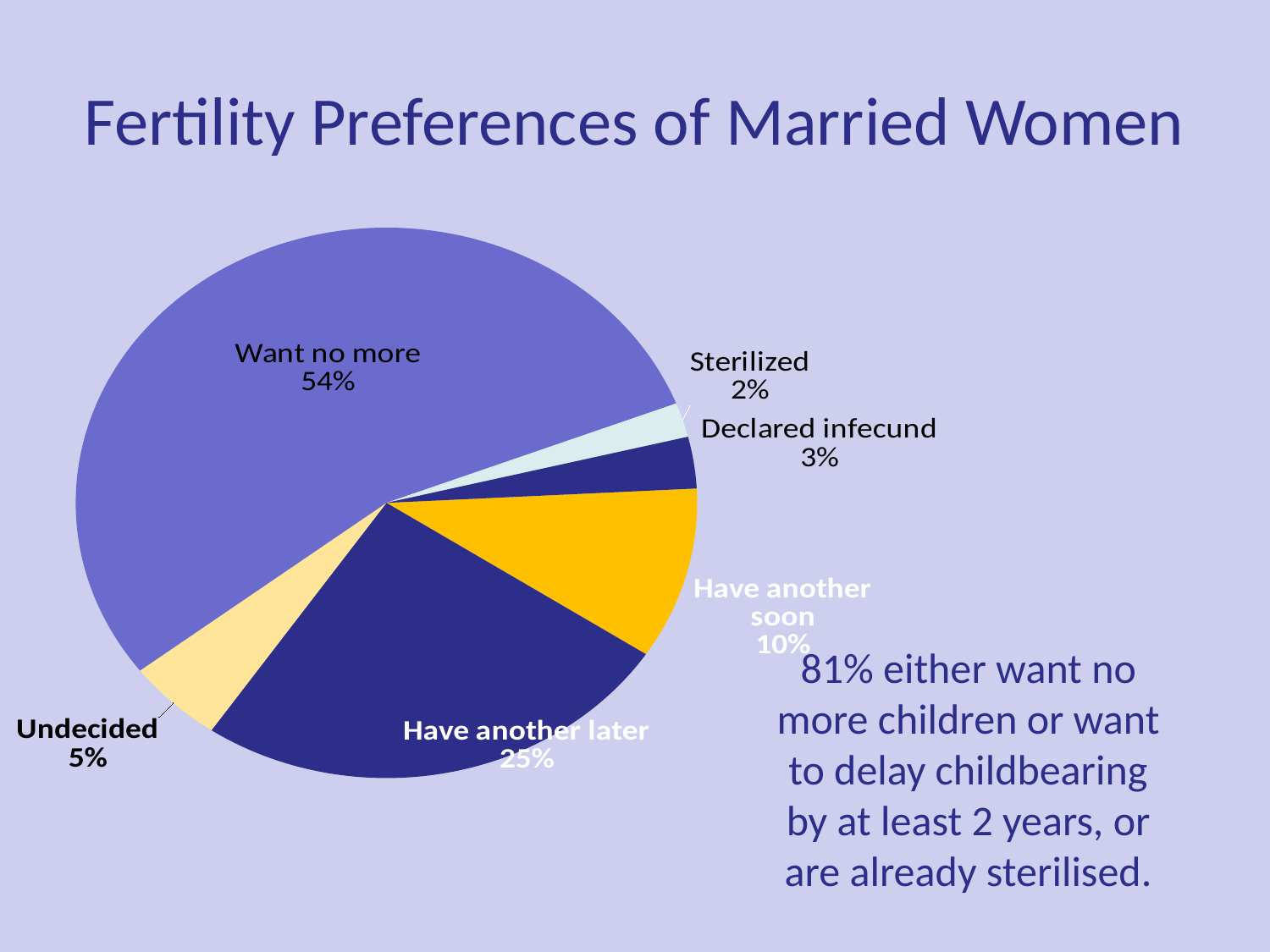

# Fertility Preferences of Married Women

### Chart

| Category | Sales |
|---|---|
| Have another soon | 10.0 |
| Have another later | 25.0 |
| Undecided | 5.0 |
| Want no more | 54.0 |
| Sterilised | 2.0 |
| Declared infecund | 3.0 |
81% either want no more children or want to delay childbearing by at least 2 years, or are already sterilised.